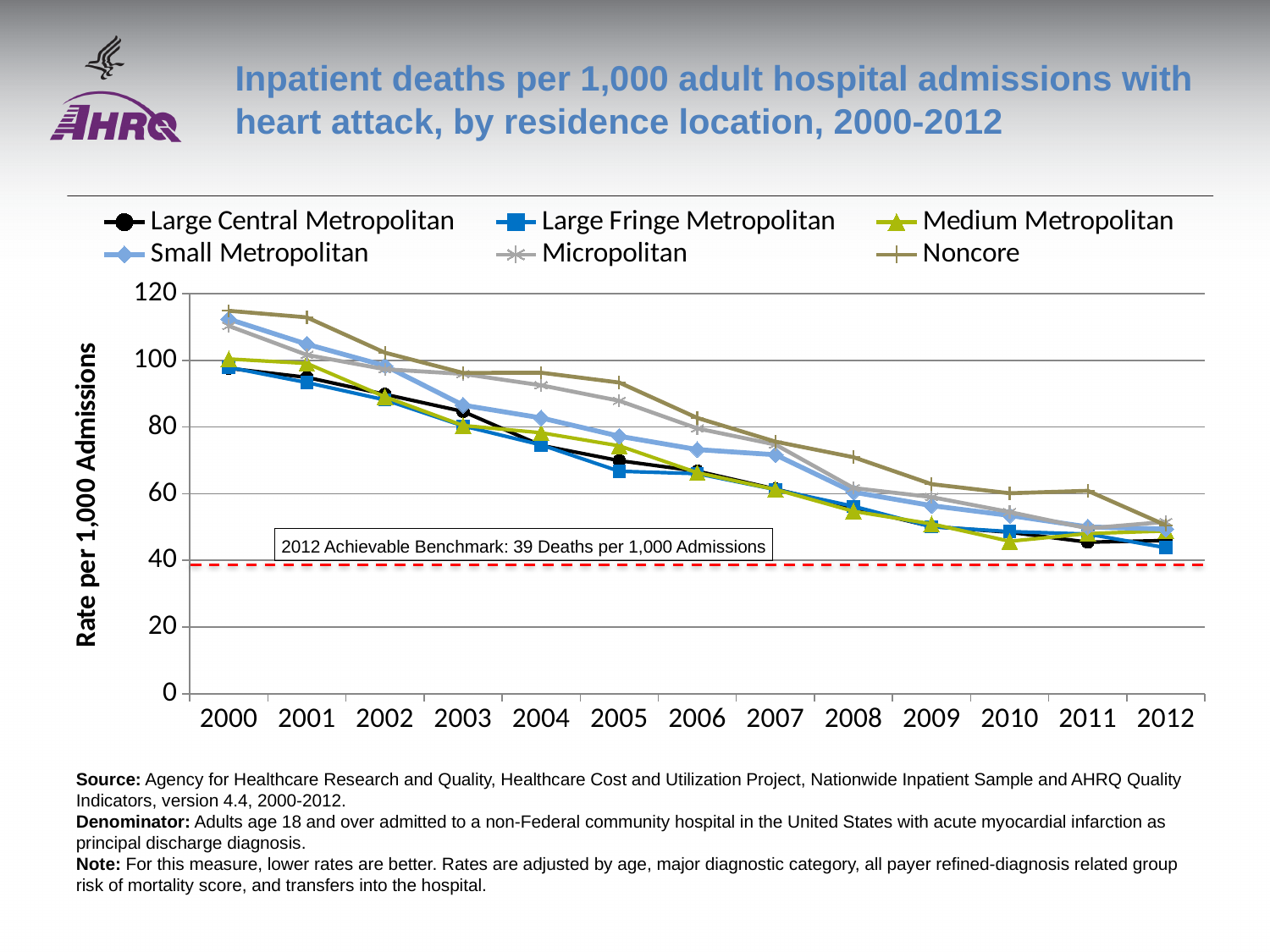

# Inpatient deaths per 1,000 adult hospital admissions with heart attack, by residence location, 2000-2012

### Chart

| Category | Large Central Metropolitan | Large Fringe Metropolitan | Medium Metropolitan | Small Metropolitan | Micropolitan | Noncore |
|---|---|---|---|---|---|---|
| 2000 | 97.6298 | 97.9275 | 100.435 | 112.385 | 110.342 | 114.881 |
| 2001 | 94.9111 | 93.3639 | 99.0938 | 104.859 | 101.651 | 112.91 |
| 2002 | 89.8129 | 88.1534 | 89.0913 | 98.4065 | 97.3411 | 102.328 |
| 2003 | 84.6862 | 80.3503 | 80.4733 | 86.5785 | 95.9528 | 96.2569 |
| 2004 | 74.5024 | 74.6507 | 78.2975 | 82.7432 | 92.5371 | 96.3131 |
| 2005 | 69.9276 | 66.754 | 74.389 | 77.2627 | 87.8938 | 93.3639 |
| 2006 | 66.7757 | 66.0332 | 66.3109 | 73.2585 | 79.5909 | 82.7522 |
| 2007 | 61.3994 | 61.2476 | 61.286 | 71.704 | 74.753 | 75.6426 |
| 2008 | 55.7179 | 56.2239 | 54.7306 | 60.4736 | 61.7125 | 70.9715 |
| 2009 | 50.1577 | 50.0875 | 50.9529 | 56.4308 | 58.9911 | 62.8731 |
| 2010 | 48.4512 | 48.6429 | 45.7367 | 53.475 | 54.5129 | 60.1433 |
| 2011 | 45.4733 | 47.8983 | 48.0468 | 50.0401 | 49.6084 | 60.8754 |
| 2012 | 45.952515722518356 | 43.80261371560097 | 48.823936579927135 | 49.40146438594983 | 51.55738835429576 | 50.54343677548101 |
2012 Achievable Benchmark: 39 Deaths per 1,000 Admissions
Source: Agency for Healthcare Research and Quality, Healthcare Cost and Utilization Project, Nationwide Inpatient Sample and AHRQ Quality Indicators, version 4.4, 2000-2012.
Denominator: Adults age 18 and over admitted to a non-Federal community hospital in the United States with acute myocardial infarction as principal discharge diagnosis.
Note: For this measure, lower rates are better. Rates are adjusted by age, major diagnostic category, all payer refined-diagnosis related group risk of mortality score, and transfers into the hospital.